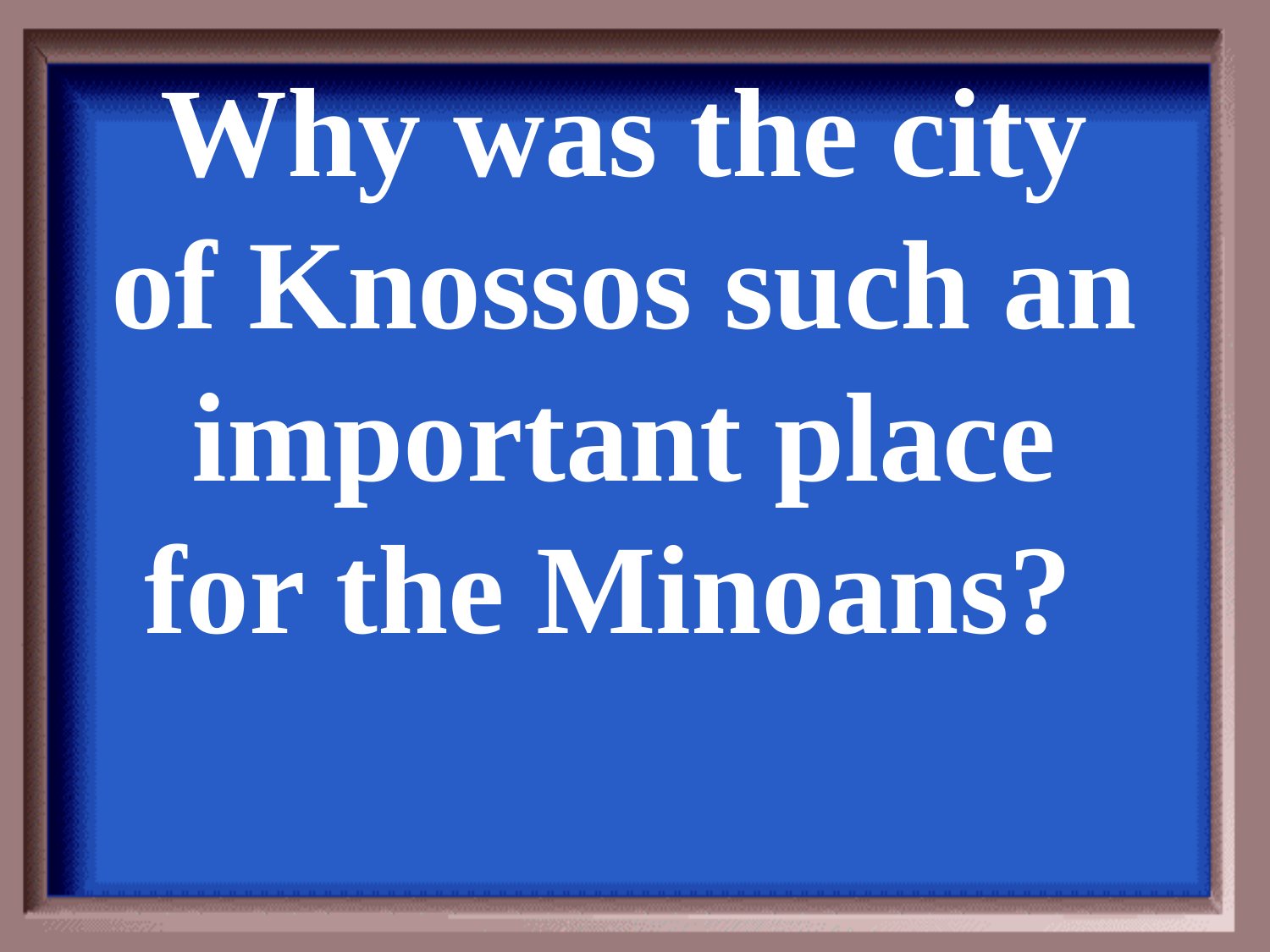

Why was the city of Knossos such an important place for the Minoans?